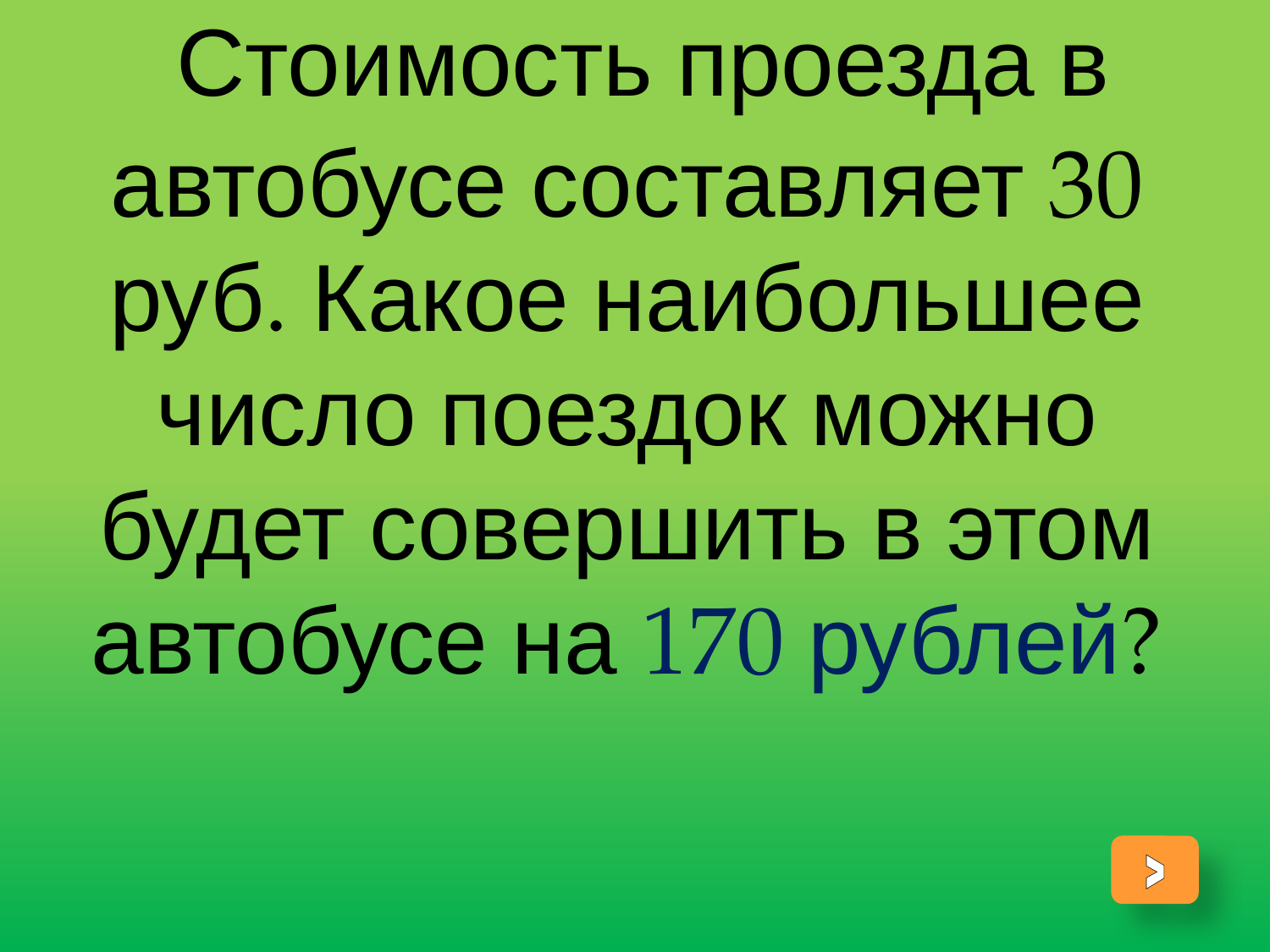

# Стоимость проезда в автобусе составляет 30 руб. Какое наибольшее число поездок можно будет совершить в этом автобусе на 170 рублей?
>